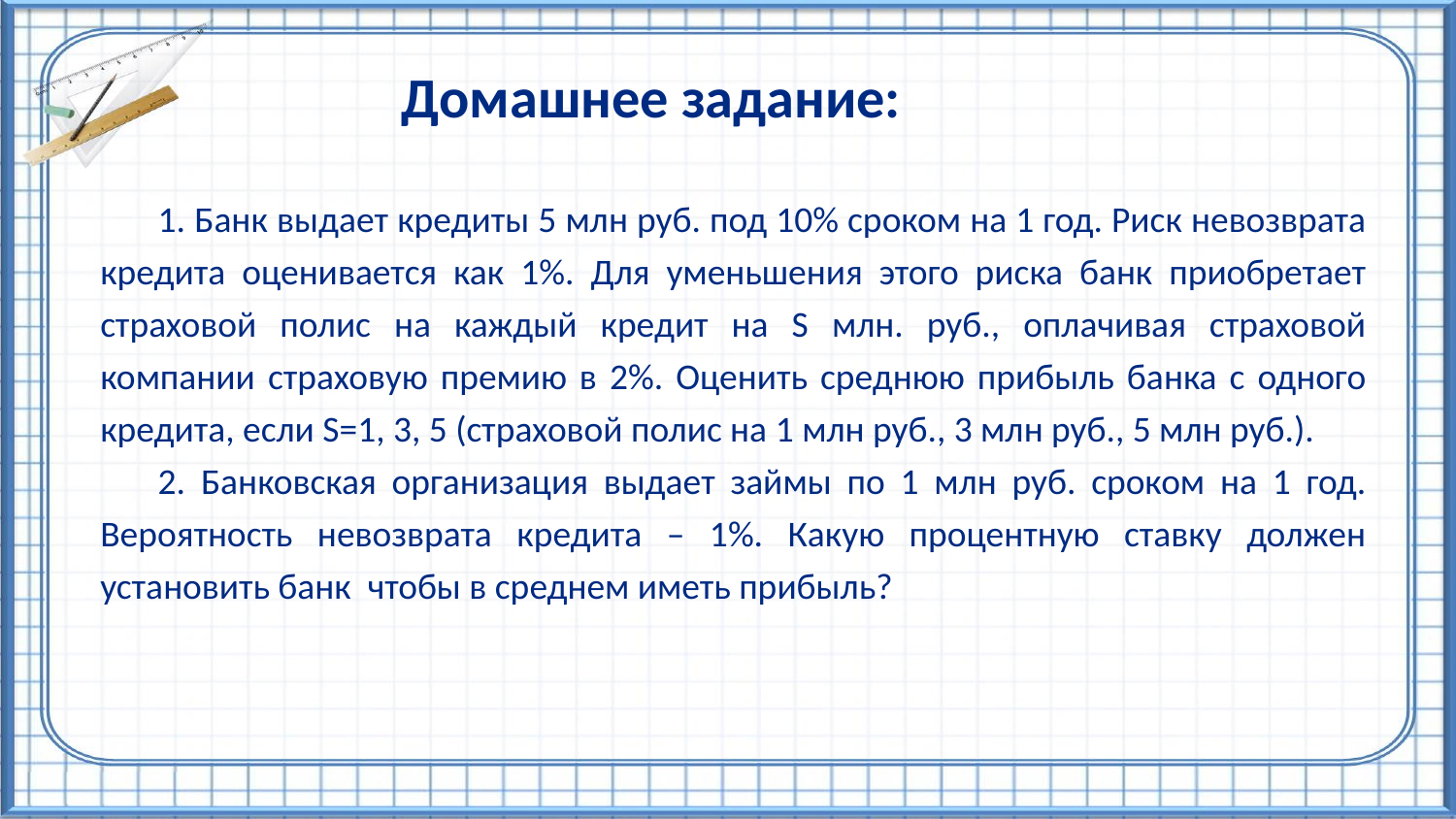

Домашнее задание:
1. Банк выдает кредиты 5 млн руб. под 10% сроком на 1 год. Риск невозврата кредита оценивается как 1%. Для уменьшения этого риска банк приобретает страховой полис на каждый кредит на S млн. руб., оплачивая страховой компании страховую премию в 2%. Оценить среднюю прибыль банка с одного кредита, если S=1, 3, 5 (страховой полис на 1 млн руб., 3 млн руб., 5 млн руб.).
2. Банковская организация выдает займы по 1 млн руб. сроком на 1 год. Вероятность невозврата кредита – 1%. Какую процентную ставку должен установить банк  чтобы в среднем иметь прибыль?